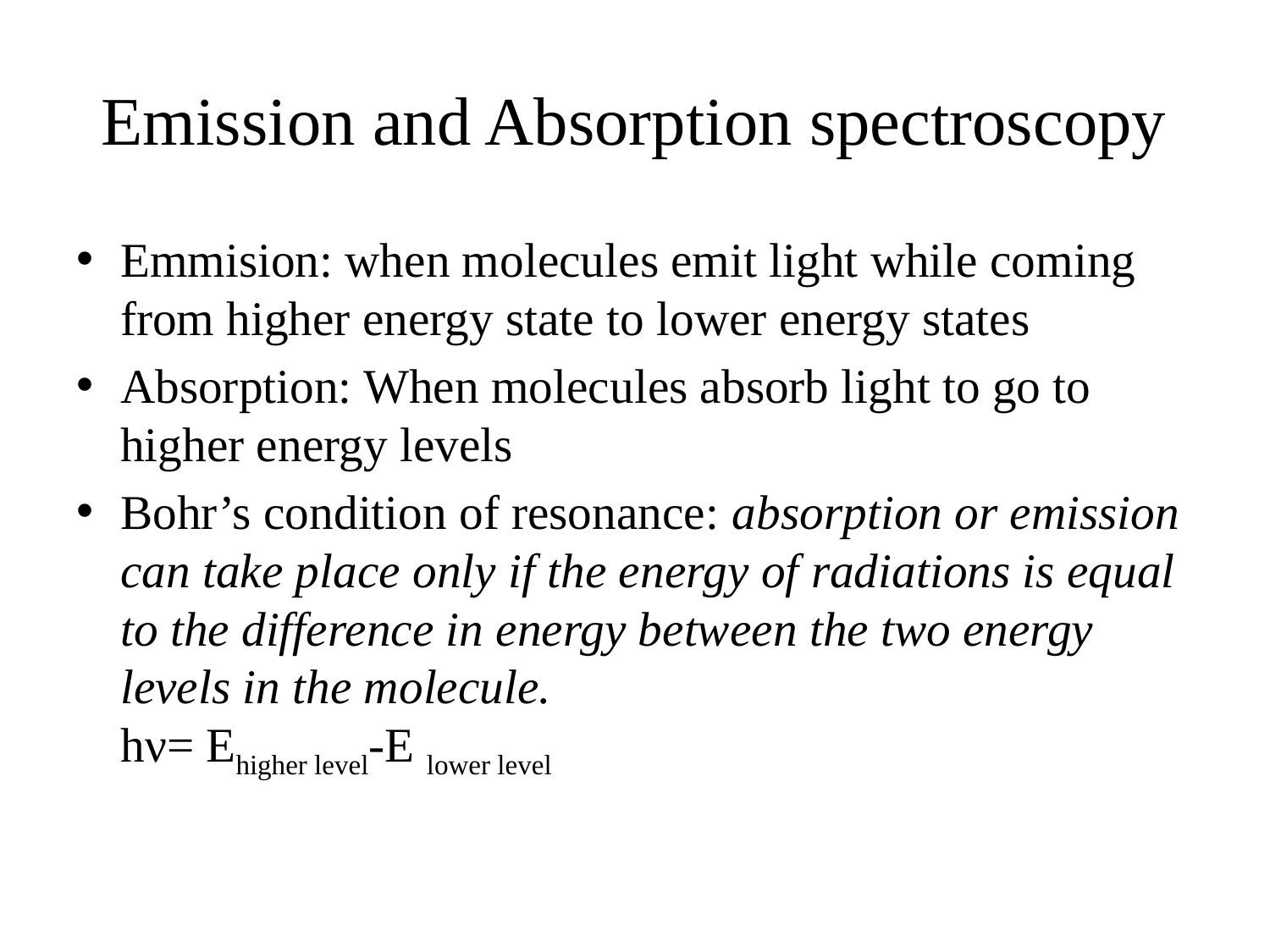

# Emission and Absorption spectroscopy
Emmision: when molecules emit light while coming from higher energy state to lower energy states
Absorption: When molecules absorb light to go to higher energy levels
Bohr’s condition of resonance: absorption or emission can take place only if the energy of radiations is equal to the difference in energy between the two energy levels in the molecule.
hν= Ehigher level-E lower level